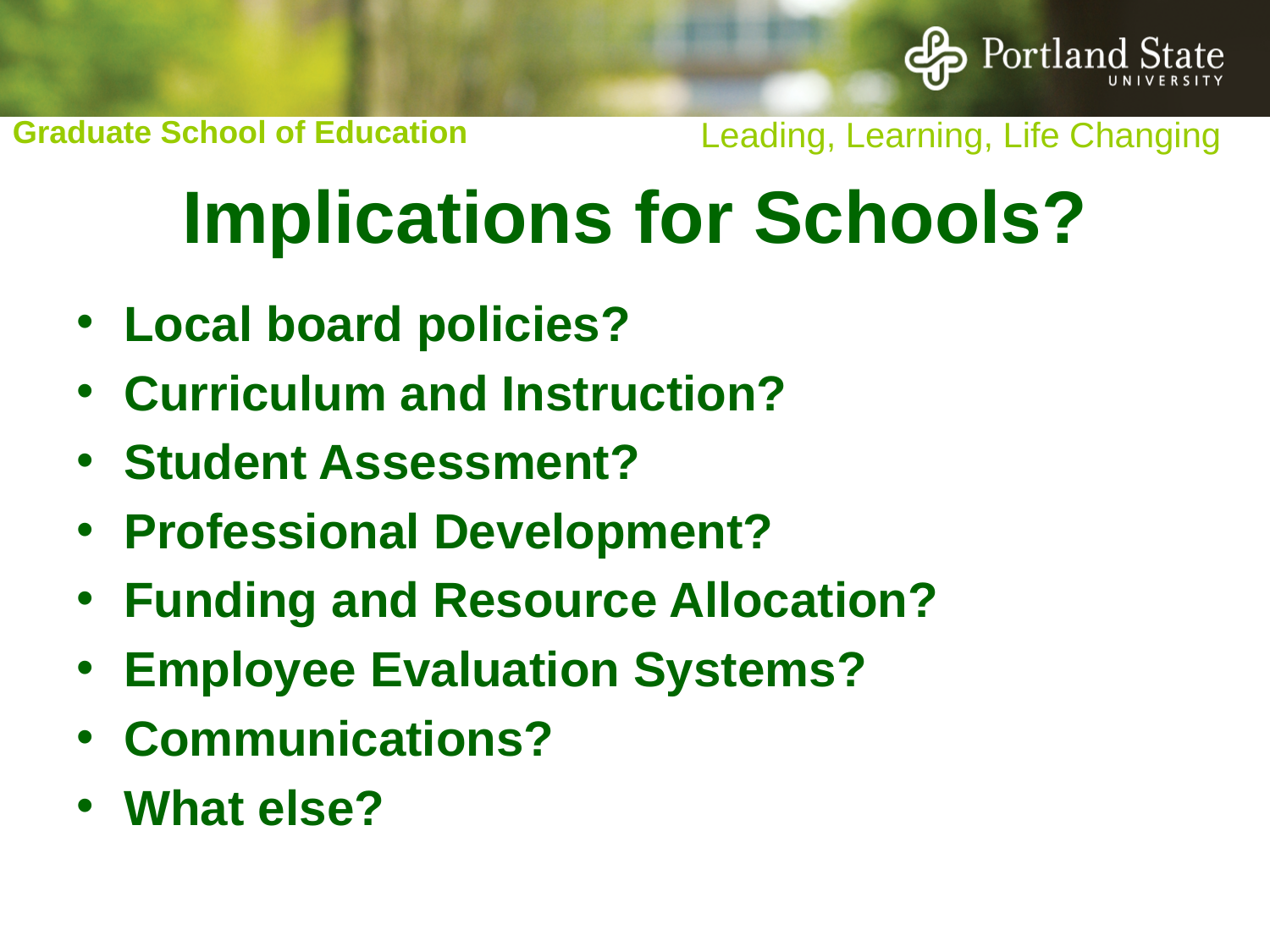

# Implications for Schools?
Local board policies?
Curriculum and Instruction?
Student Assessment?
Professional Development?
Funding and Resource Allocation?
Employee Evaluation Systems?
Communications?
What else?